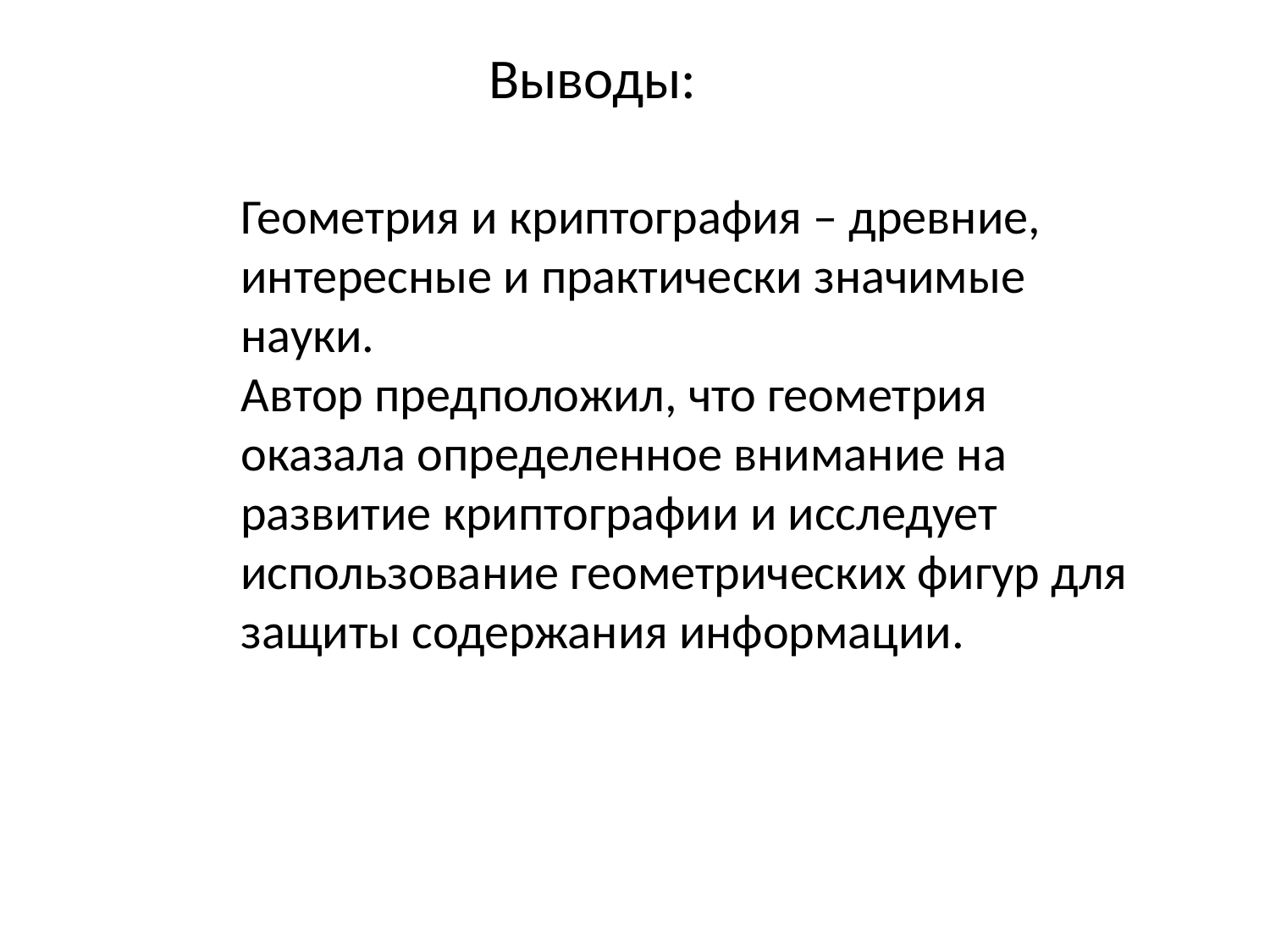

Выводы:
Геометрия и криптография – древние, интересные и практически значимые науки.
Автор предположил, что геометрия оказала определенное внимание на развитие криптографии и исследует использование геометрических фигур для защиты содержания информации.